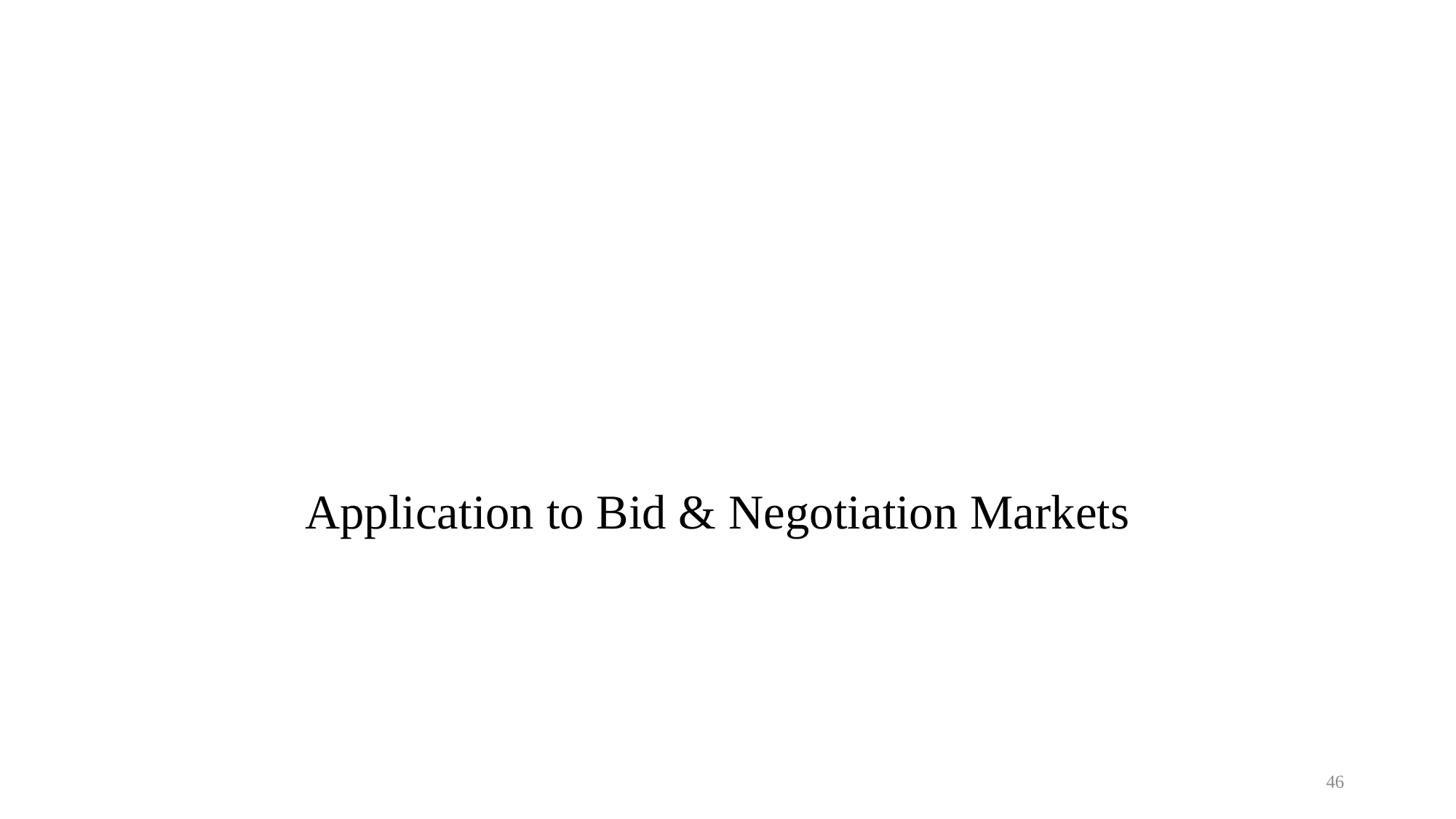

# Application to Bid & Negotiation Markets

46